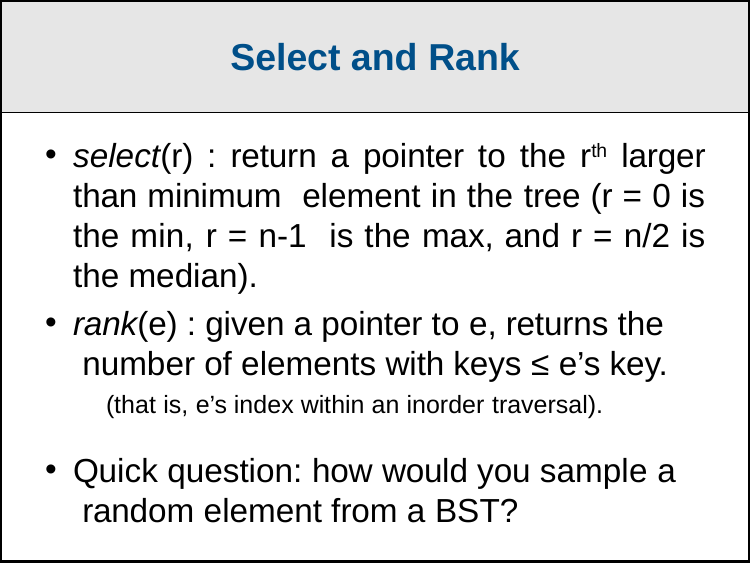

Select and Rank
select(r) : return a pointer to the rth larger than minimum  element in the tree (r = 0 is the min, r = n-1  is the max, and r = n/2 is the median).
rank(e) : given a pointer to e, returns the  number of elements with keys ≤ e’s key.
(that is, e’s index within an inorder traversal).

Quick question: how would you sample a  random element from a BST?